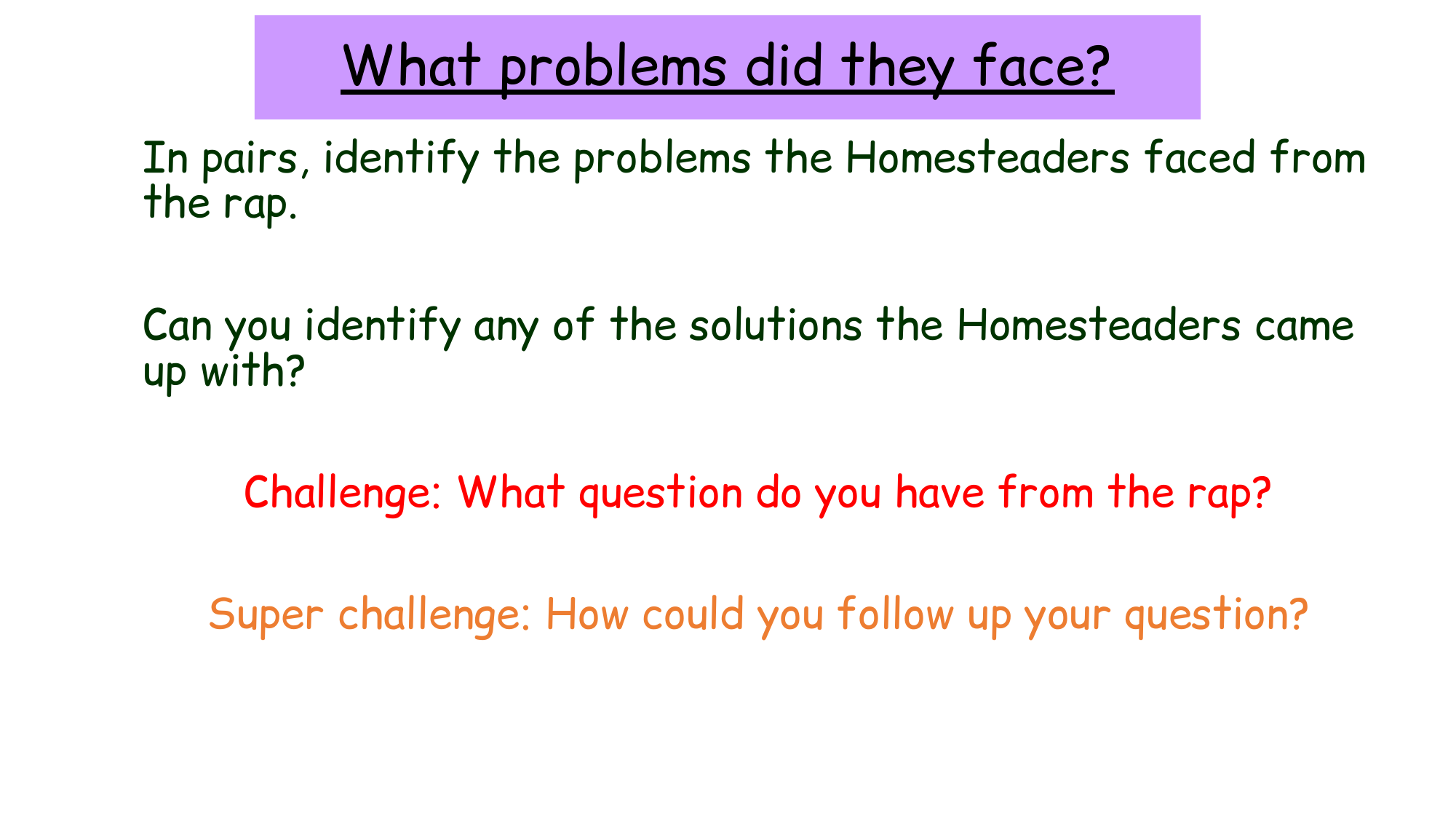

# What problems did they face?
In pairs, identify the problems the Homesteaders faced from the rap.

Can you identify any of the solutions the Homesteaders came up with?

Challenge: What question do you have from the rap?

Super challenge: How could you follow up your question?